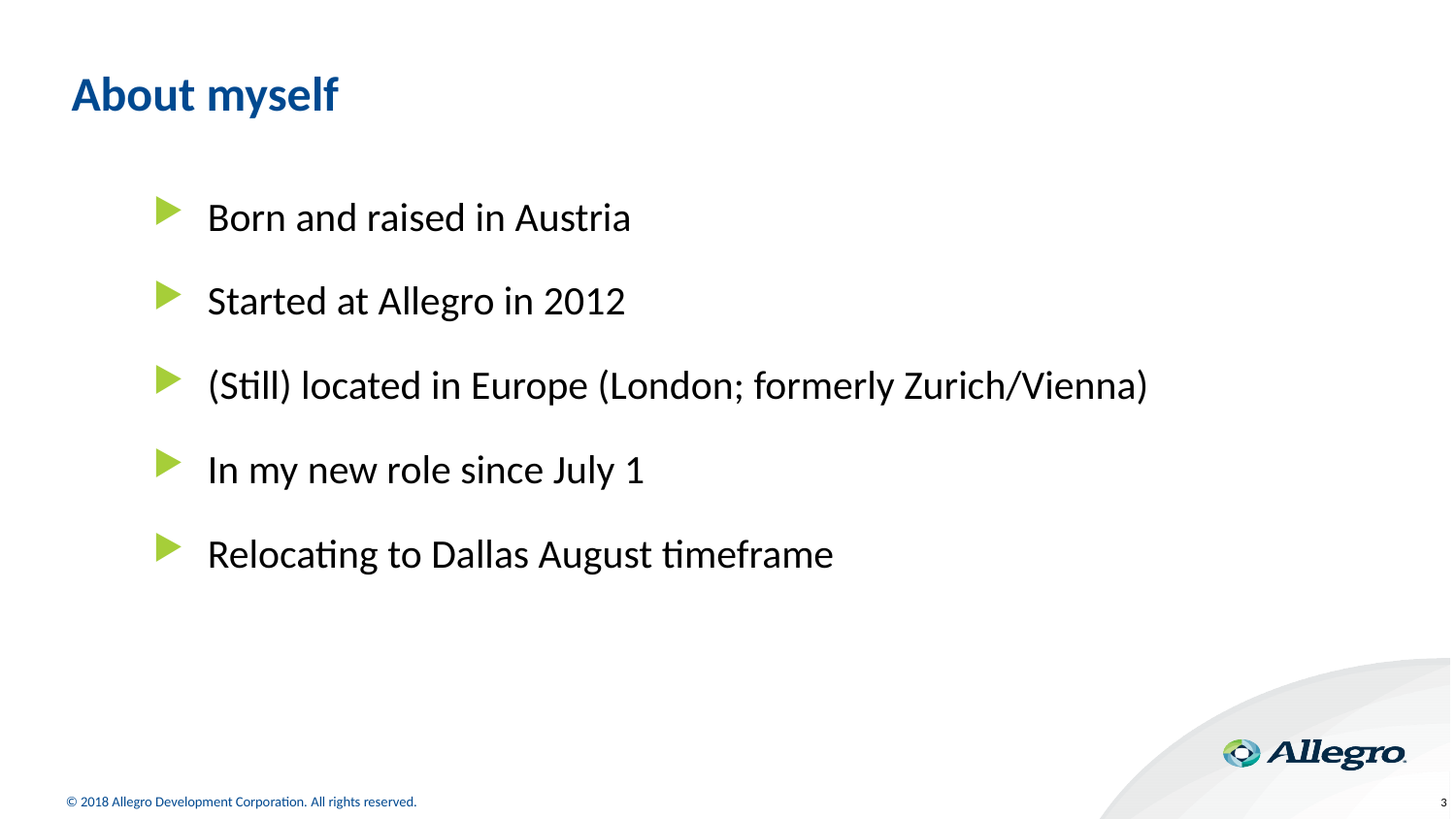

# About myself
Born and raised in Austria
Started at Allegro in 2012
(Still) located in Europe (London; formerly Zurich/Vienna)
In my new role since July 1
Relocating to Dallas August timeframe